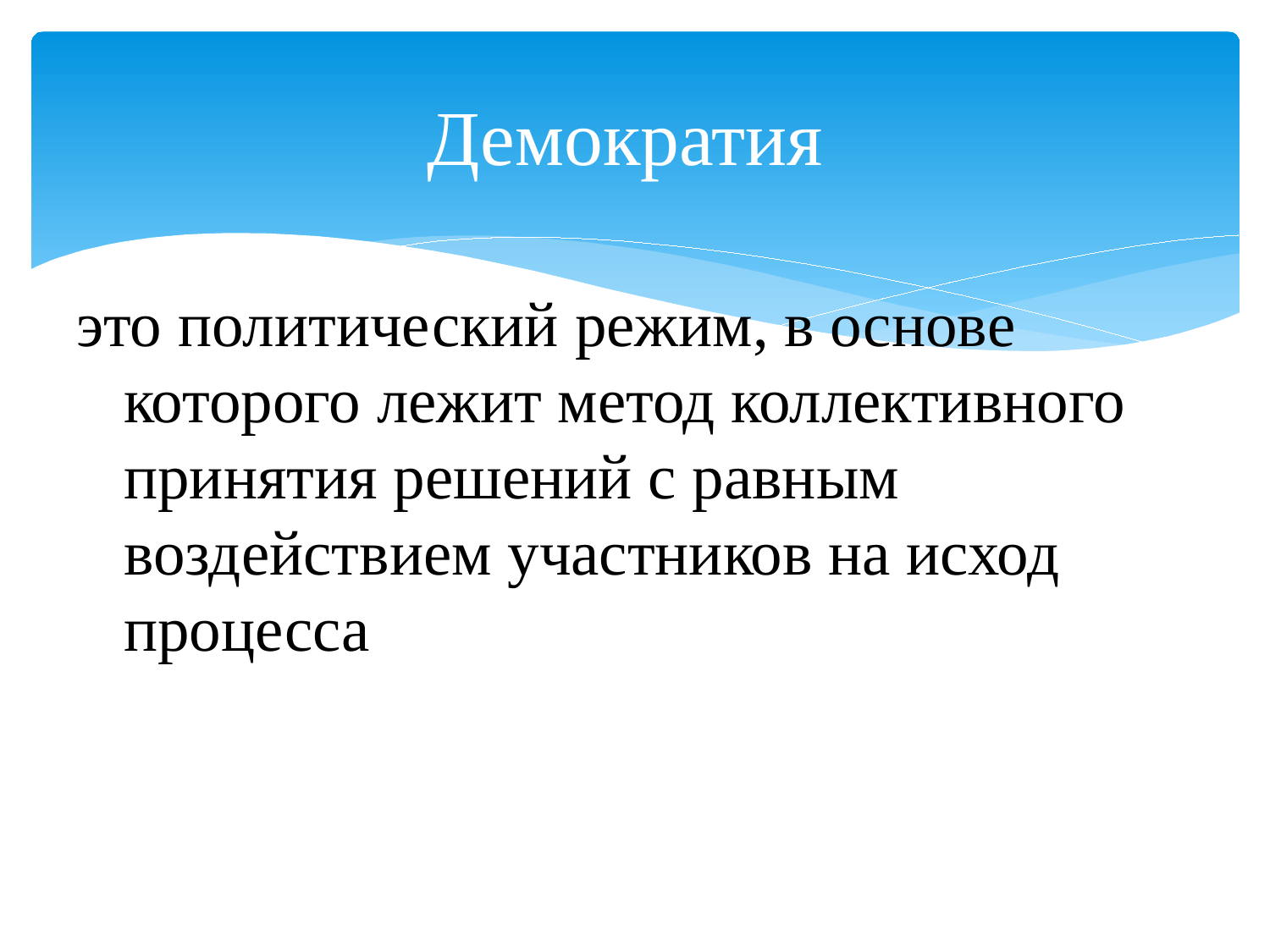

# Демократия

это политический режим, в основе которого лежит метод коллективного принятия решений с равным воздействием участников на исход процесса